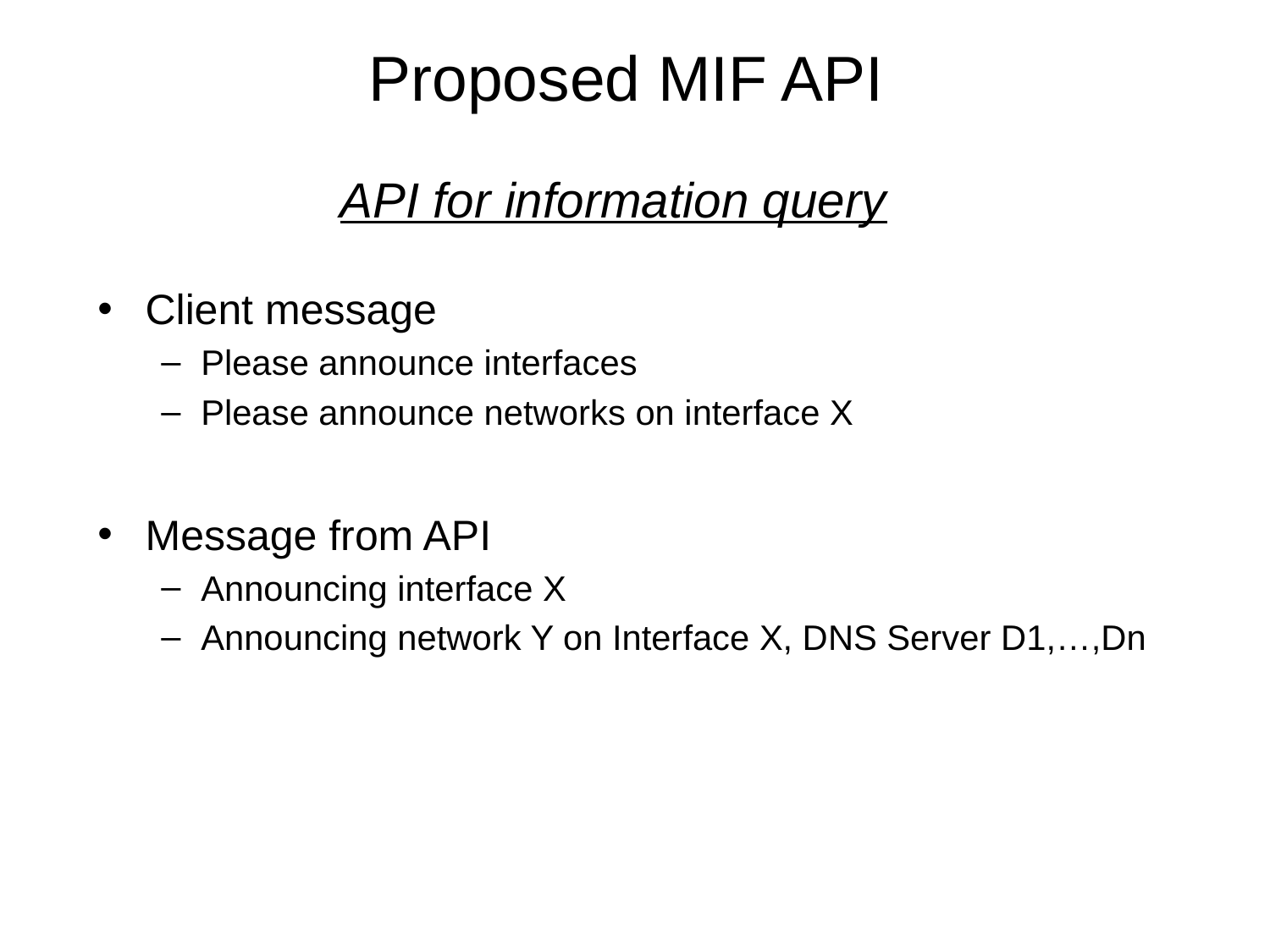

# Proposed MIF API
API for information query
Client message
Please announce interfaces
Please announce networks on interface X

Message from API
Announcing interface X
Announcing network Y on Interface X, DNS Server D1,…,Dn